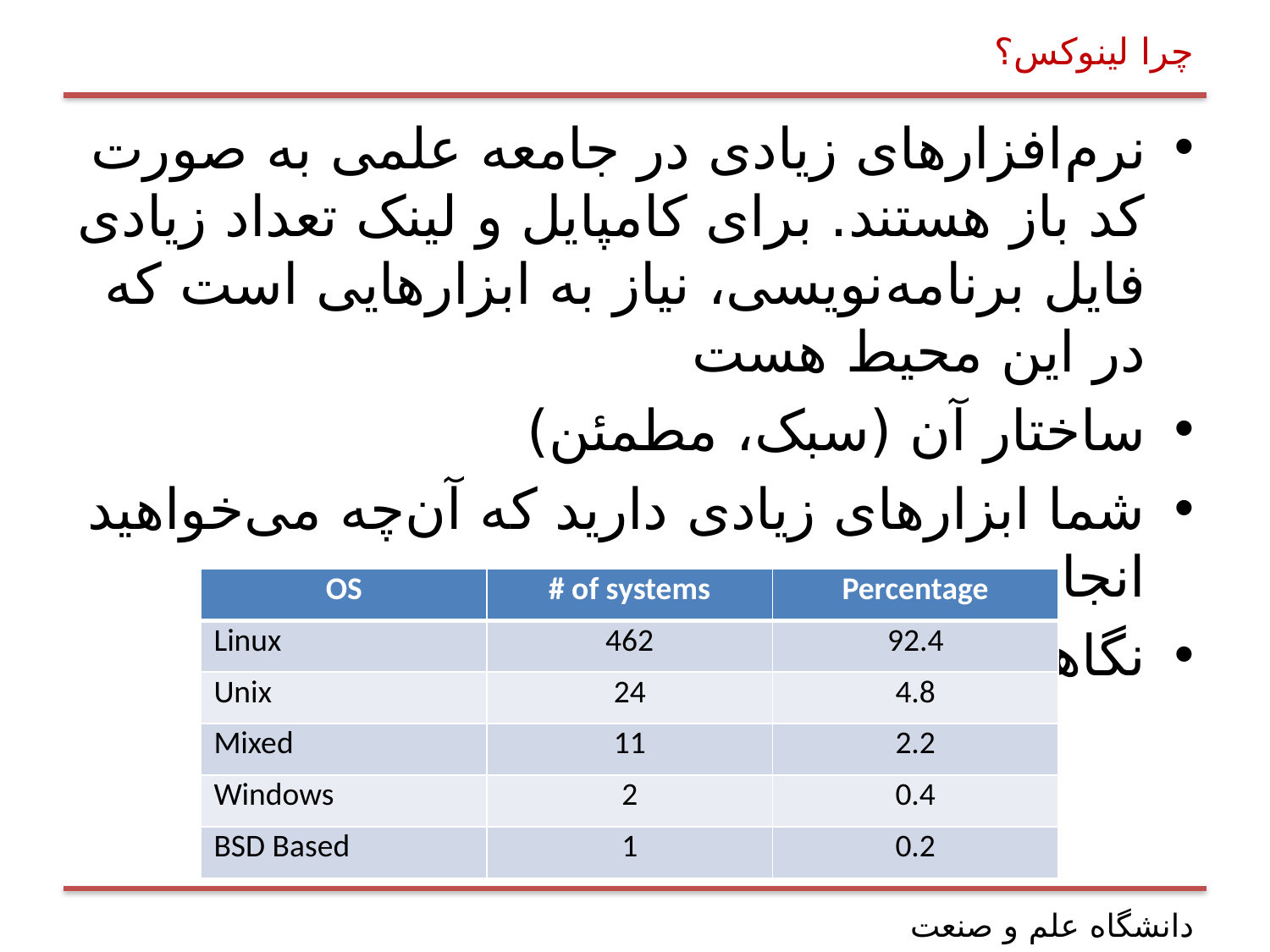

# چرا لینوکس؟
نرم‌افزارهای زیادی در جامعه علمی به صورت کد باز هستند. برای کامپایل و لینک تعداد زیادی فایل برنامه‌نویسی، نیاز به ابزارهایی است که در این محیط هست
ساختار آن (سبک، مطمئن)
شما ابزارهای زیادی دارید که آن‌چه می‌خواهید انجام بدهید
نگاهی به top500.org:  (ژوئن 2012)

| OS | # of systems | Percentage |
| --- | --- | --- |
| Linux | 462 | 92.4 |
| Unix | 24 | 4.8 |
| Mixed | 11 | 2.2 |
| Windows | 2 | 0.4 |
| BSD Based | 1 | 0.2 |